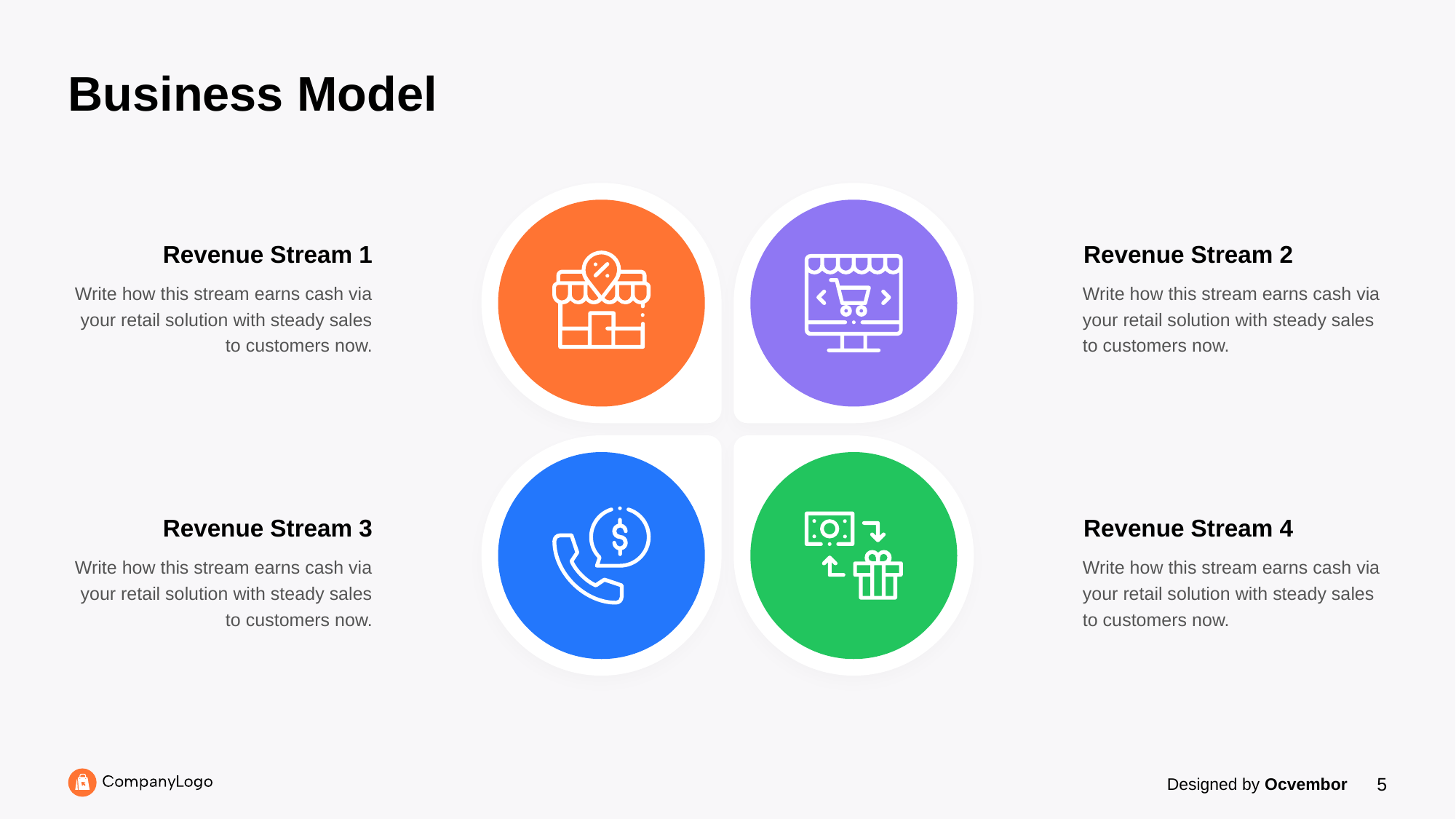

# Business Model

Revenue Stream 1
Revenue Stream 2

Write how this stream earns cash via your retail solution with steady sales to customers now.
Write how this stream earns cash via your retail solution with steady sales to customers now.

Revenue Stream 3
Revenue Stream 4
Write how this stream earns cash via your retail solution with steady sales to customers now.
Write how this stream earns cash via your retail solution with steady sales to customers now.